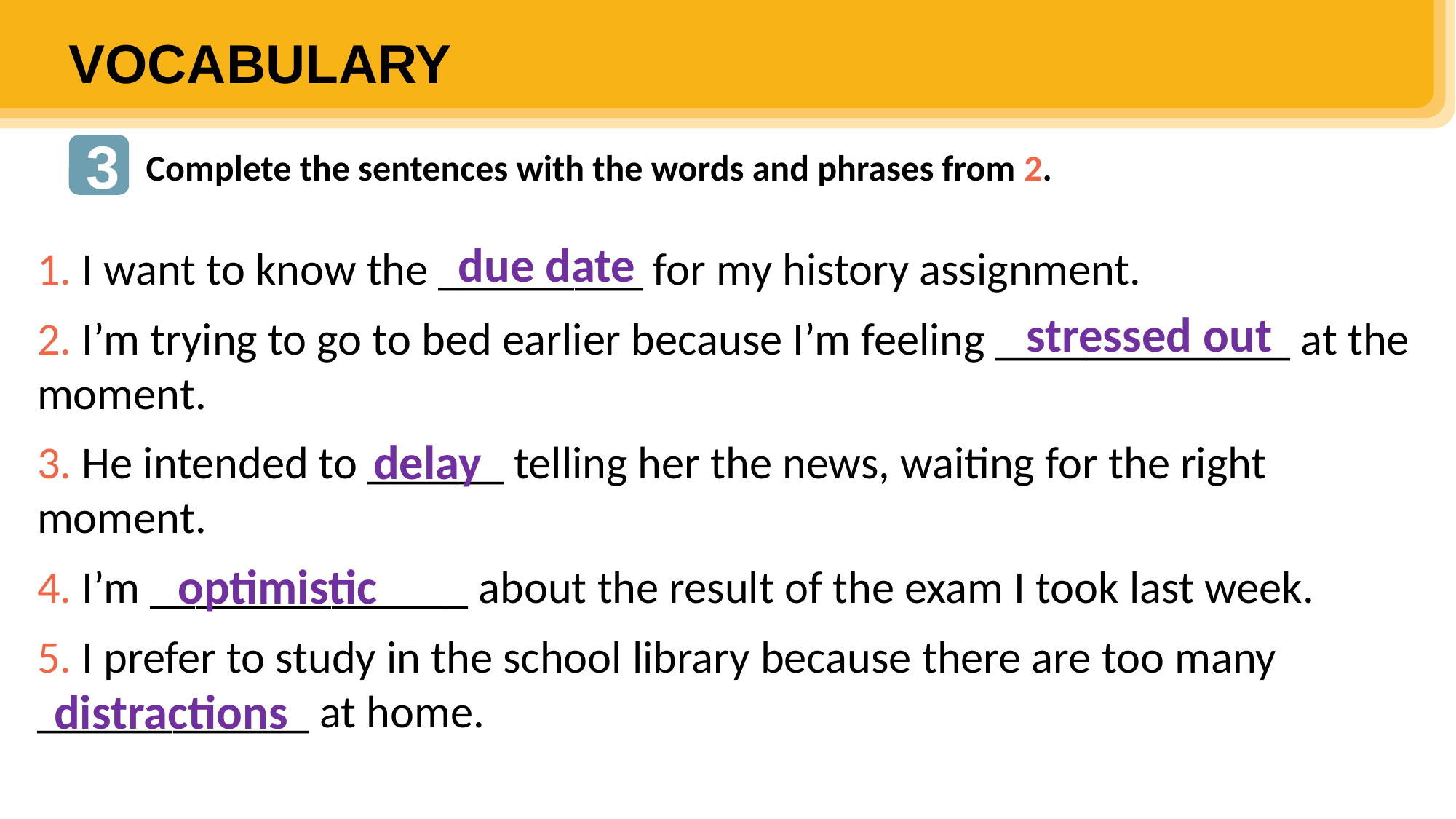

VOCABULARY
3

Complete the sentences with the words and phrases from 2.
due date
1. I want to know the _________ for my history assignment.
2. I’m trying to go to bed earlier because I’m feeling _____________ at the moment.
3. He intended to ______ telling her the news, waiting for the right moment.
4. I’m ______________ about the result of the exam I took last week.
5. I prefer to study in the school library because there are too many ____________ at home.
stressed out
delay
optimistic
distractions